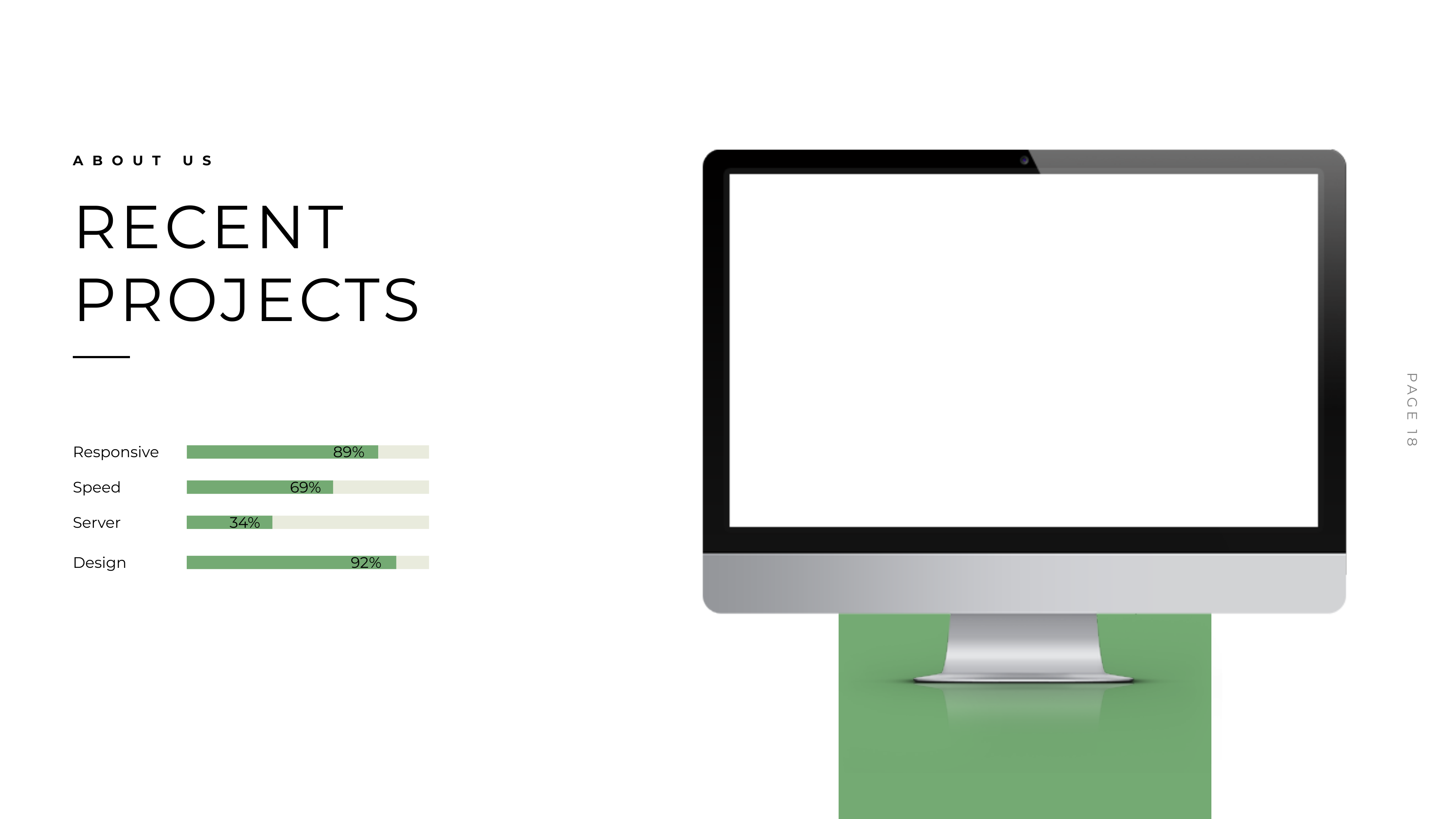

About us

Recent
Projects
Responsive
89%

Speed
69%

Server
34%

Design
92%